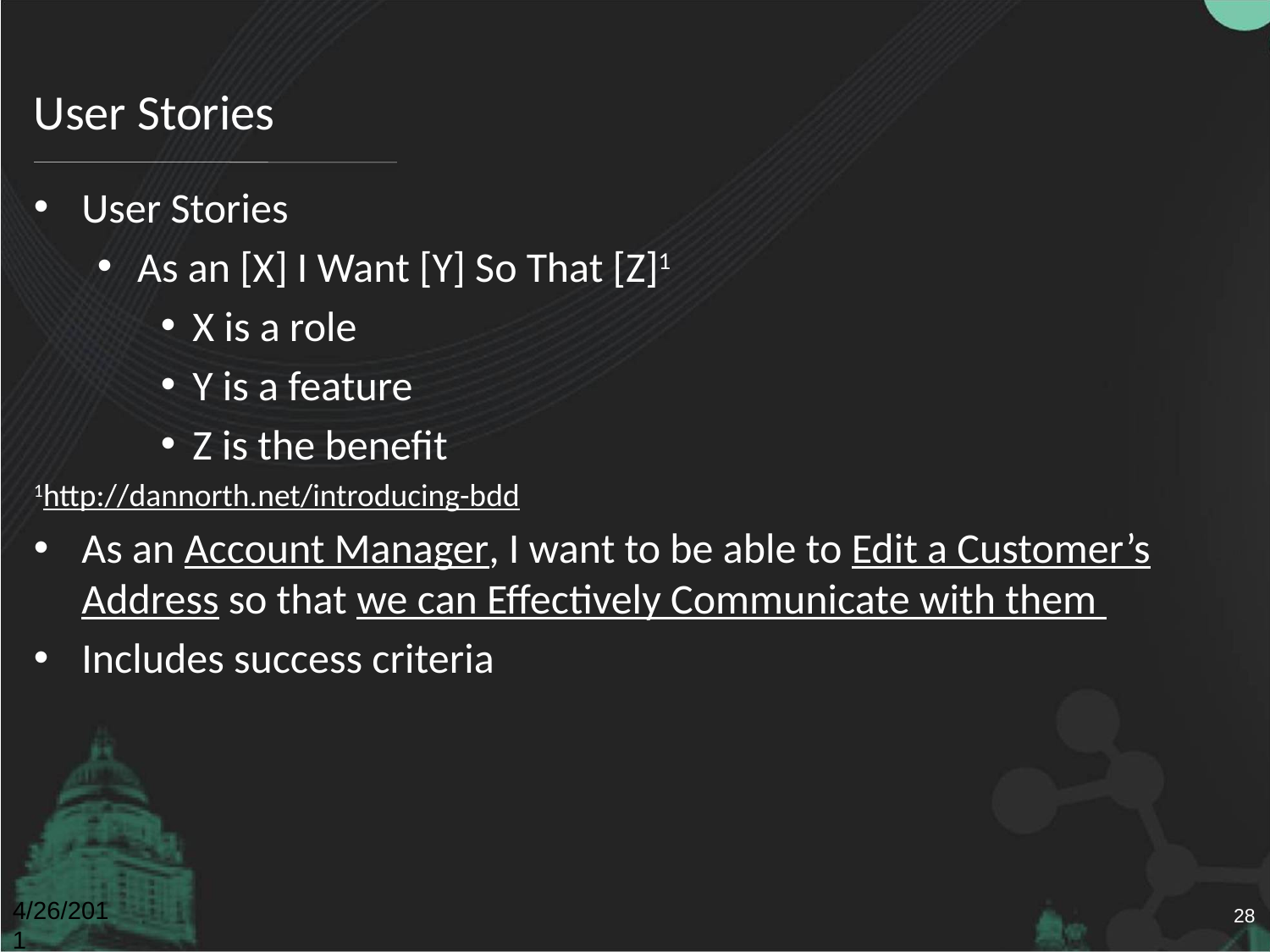

# User Stories
User Stories
As an [X] I Want [Y] So That [Z]1
X is a role
Y is a feature
Z is the benefit
1http://dannorth.net/introducing-bdd
As an Account Manager, I want to be able to Edit a Customer’s Address so that we can Effectively Communicate with them
Includes success criteria
4/26/2011
28